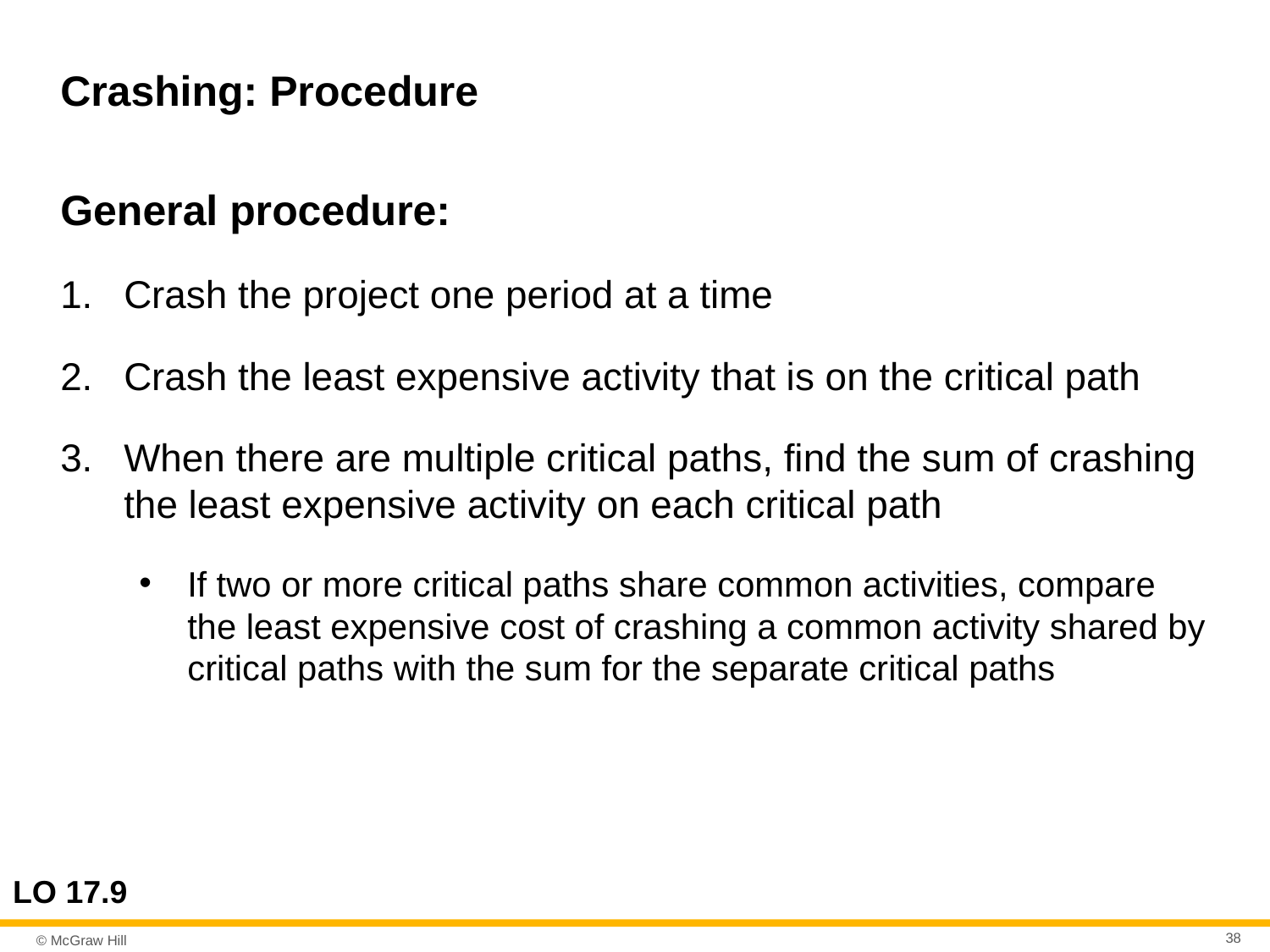

# Crashing: Procedure
General procedure:
Crash the project one period at a time
Crash the least expensive activity that is on the critical path
When there are multiple critical paths, find the sum of crashing the least expensive activity on each critical path
If two or more critical paths share common activities, compare the least expensive cost of crashing a common activity shared by critical paths with the sum for the separate critical paths
LO 17.9